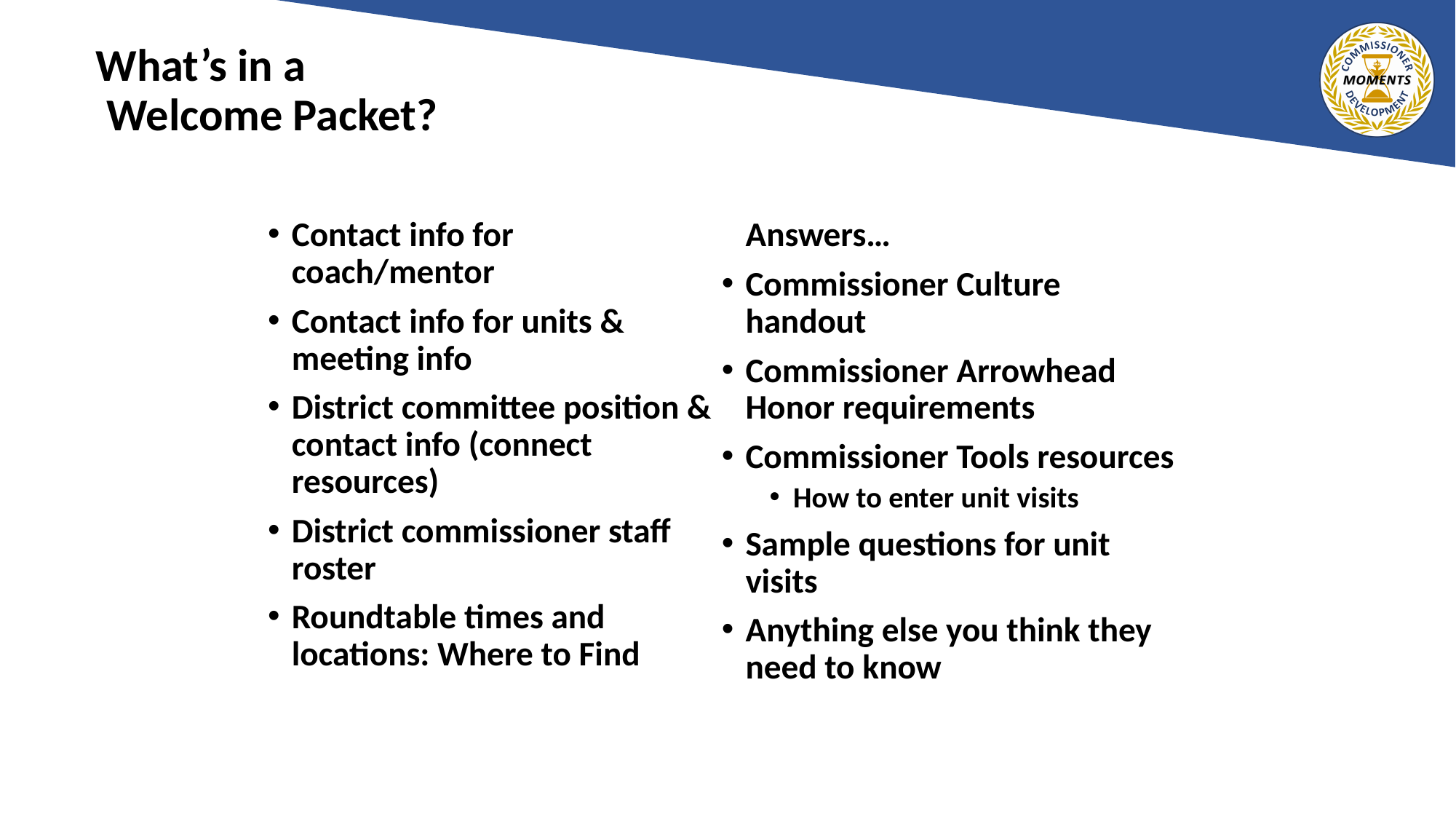

What’s in a
 Welcome Packet?
Contact info for coach/mentor
Contact info for units & meeting info
District committee position & contact info (connect resources)
District commissioner staff roster
Roundtable times and locations: Where to Find Answers…
Commissioner Culture handout
Commissioner Arrowhead Honor requirements
Commissioner Tools resources
How to enter unit visits
Sample questions for unit visits
Anything else you think they need to know